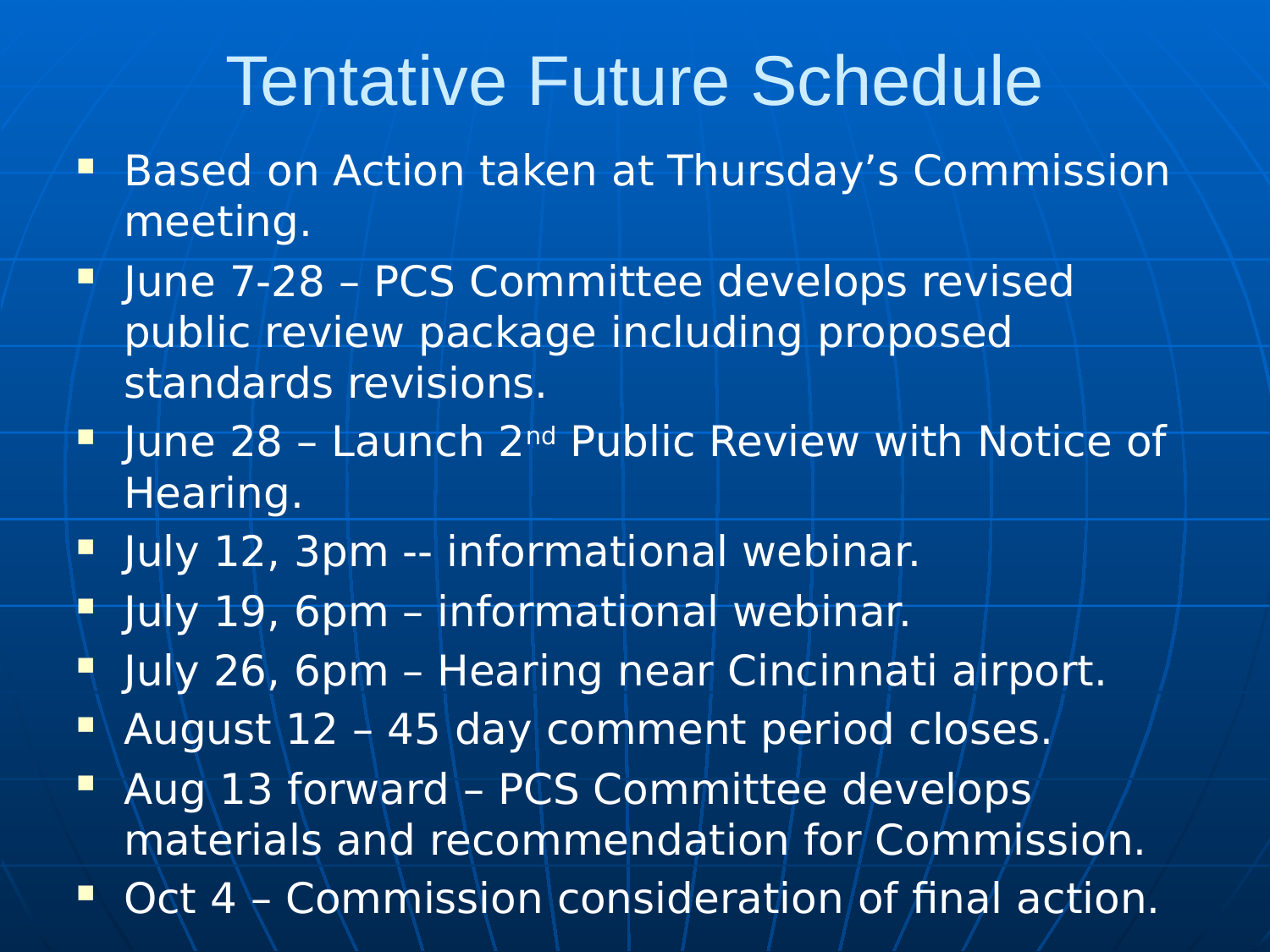

# Tentative Future Schedule
Based on Action taken at Thursday’s Commission meeting.
June 7-28 – PCS Committee develops revised public review package including proposed standards revisions.
June 28 – Launch 2nd Public Review with Notice of Hearing.
July 12, 3pm -- informational webinar.
July 19, 6pm – informational webinar.
July 26, 6pm – Hearing near Cincinnati airport.
August 12 – 45 day comment period closes.
Aug 13 forward – PCS Committee develops materials and recommendation for Commission.
Oct 4 – Commission consideration of final action.